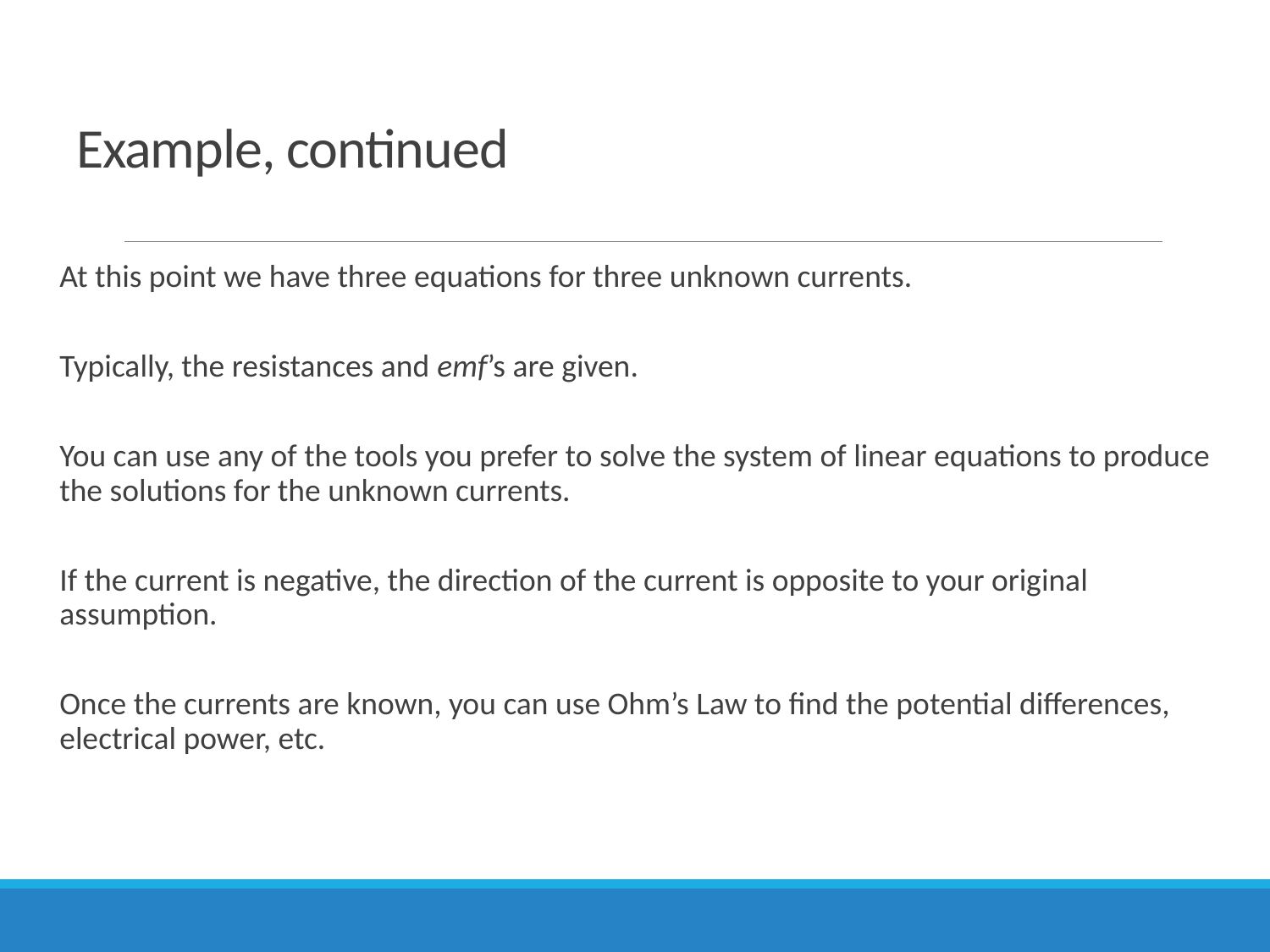

# Example, continued
At this point we have three equations for three unknown currents.

Typically, the resistances and emf’s are given.

You can use any of the tools you prefer to solve the system of linear equations to produce the solutions for the unknown currents.

If the current is negative, the direction of the current is opposite to your original assumption.

Once the currents are known, you can use Ohm’s Law to find the potential differences, electrical power, etc.